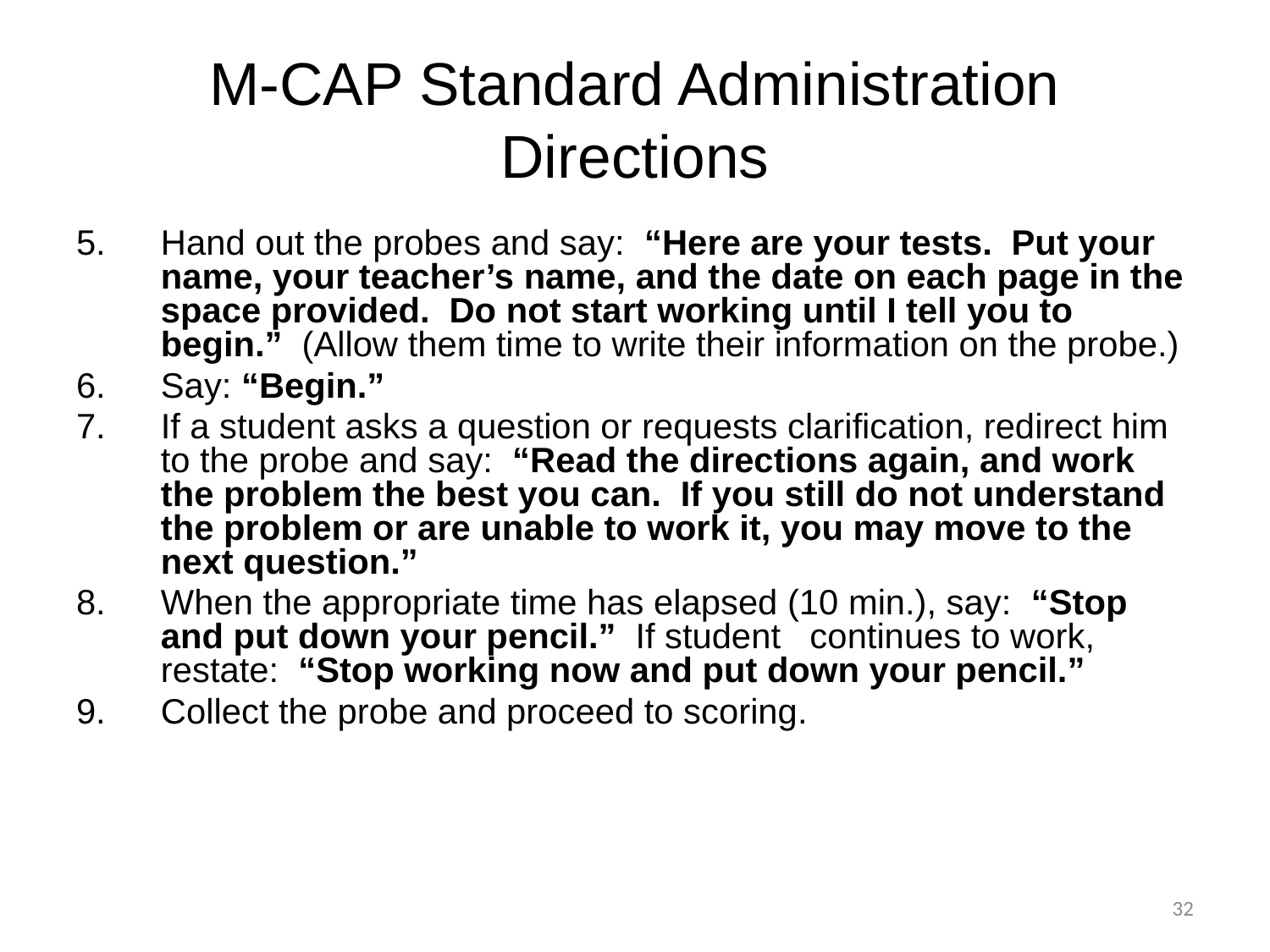

# M-CAP Standard Administration Directions
Hand out the probes and say:  “Here are your tests.  Put your name, your teacher’s name, and the date on each page in the space provided.  Do not start working until I tell you to begin.”  (Allow them time to write their information on the probe.)
Say: “Begin.”
If a student asks a question or requests clarification, redirect him to the probe and say:  “Read the directions again, and work the problem the best you can.  If you still do not understand the problem or are unable to work it, you may move to the next question.”
When the appropriate time has elapsed (10 min.), say:  “Stop and put down your pencil.”  If student   continues to work, restate:  “Stop working now and put down your pencil.”
Collect the probe and proceed to scoring.
32